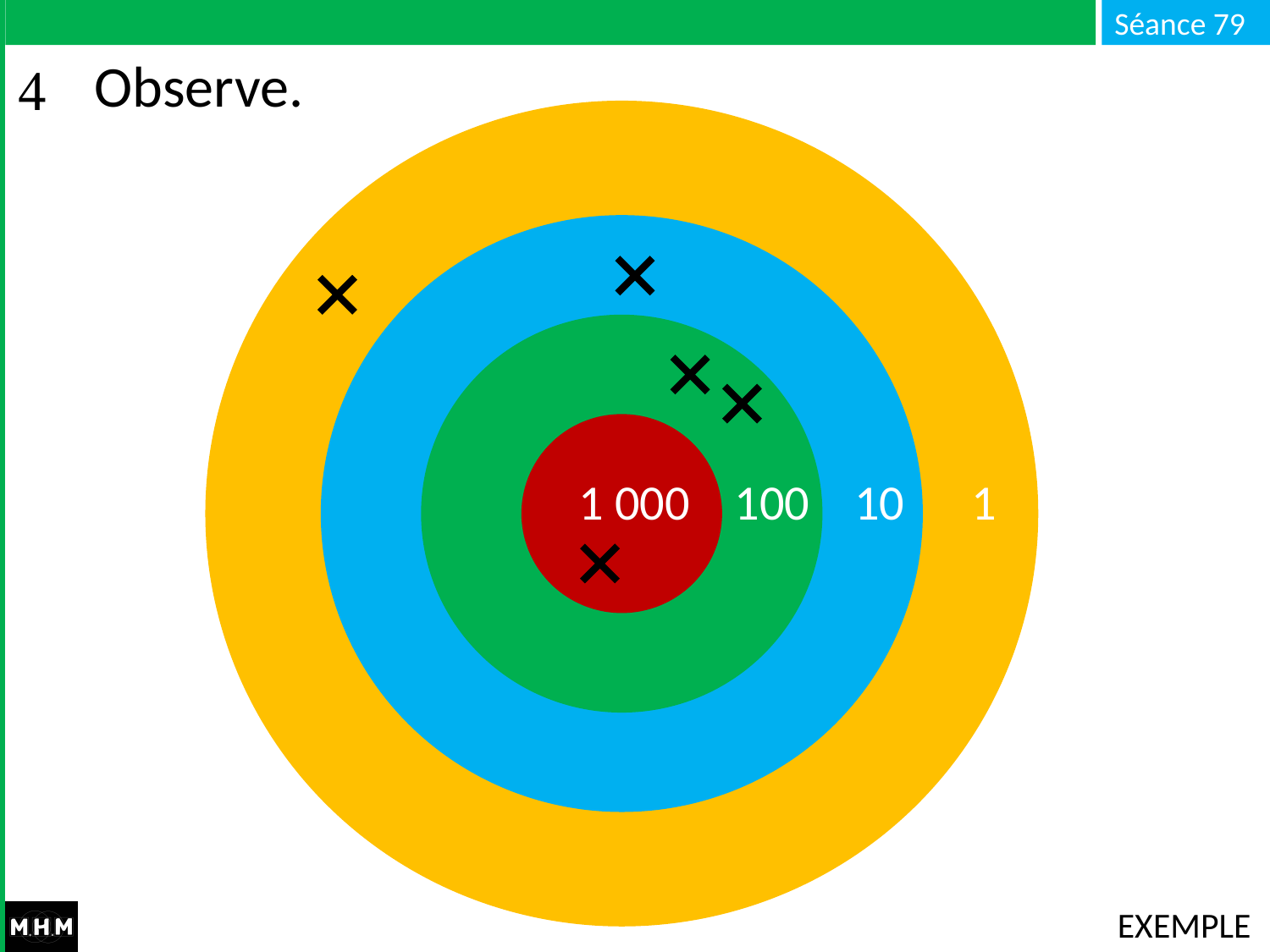

# Observe.

1 000    100    10      1

EXEMPLE